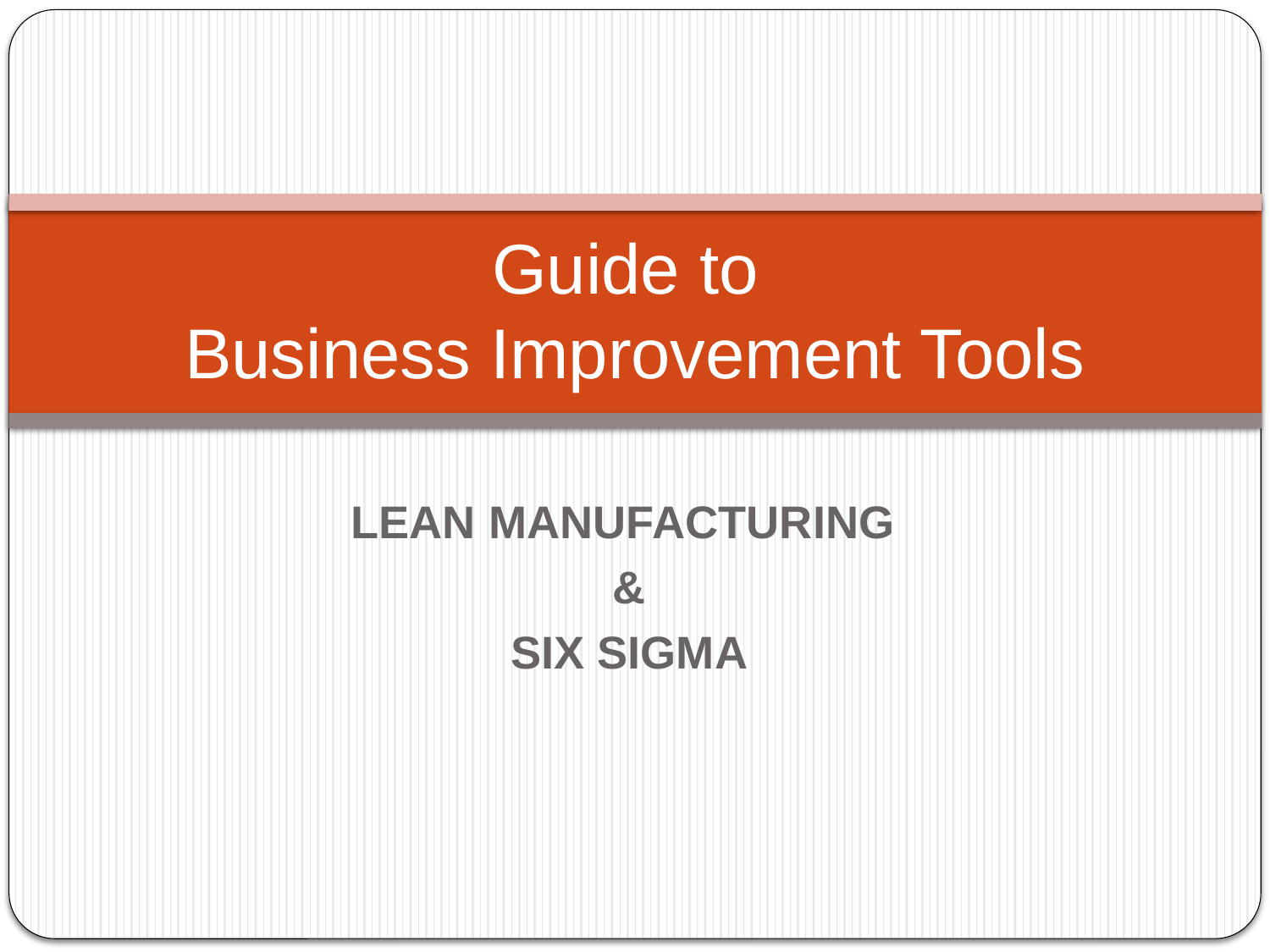

# Guide to Business Improvement Tools
LEAN MANUFACTURING
&
SIX SIGMA